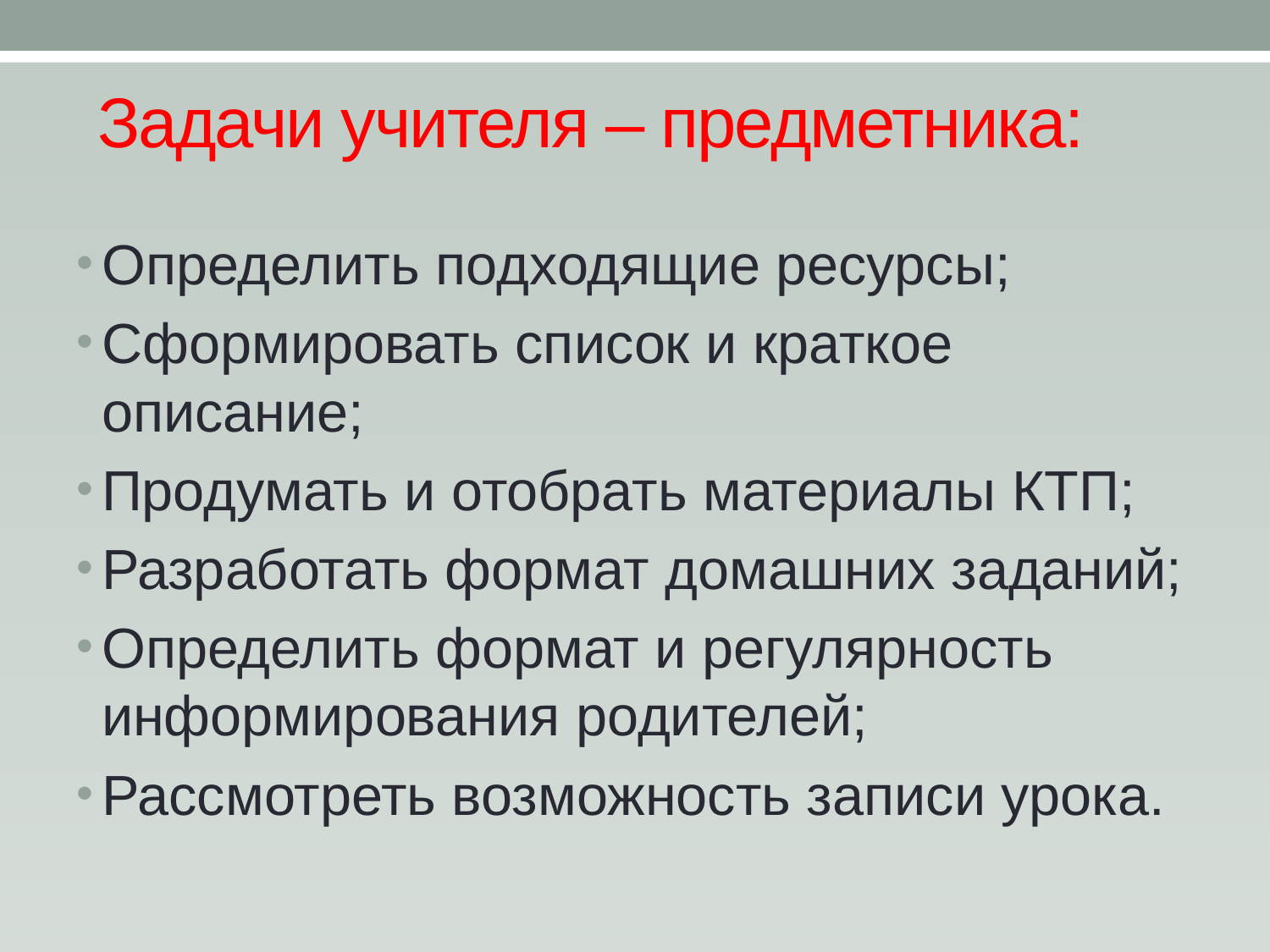

# Задачи учителя – предметника:
Определить подходящие ресурсы;
Сформировать список и краткое описание;
Продумать и отобрать материалы КТП;
Разработать формат домашних заданий;
Определить формат и регулярность информирования родителей;
Рассмотреть возможность записи урока.